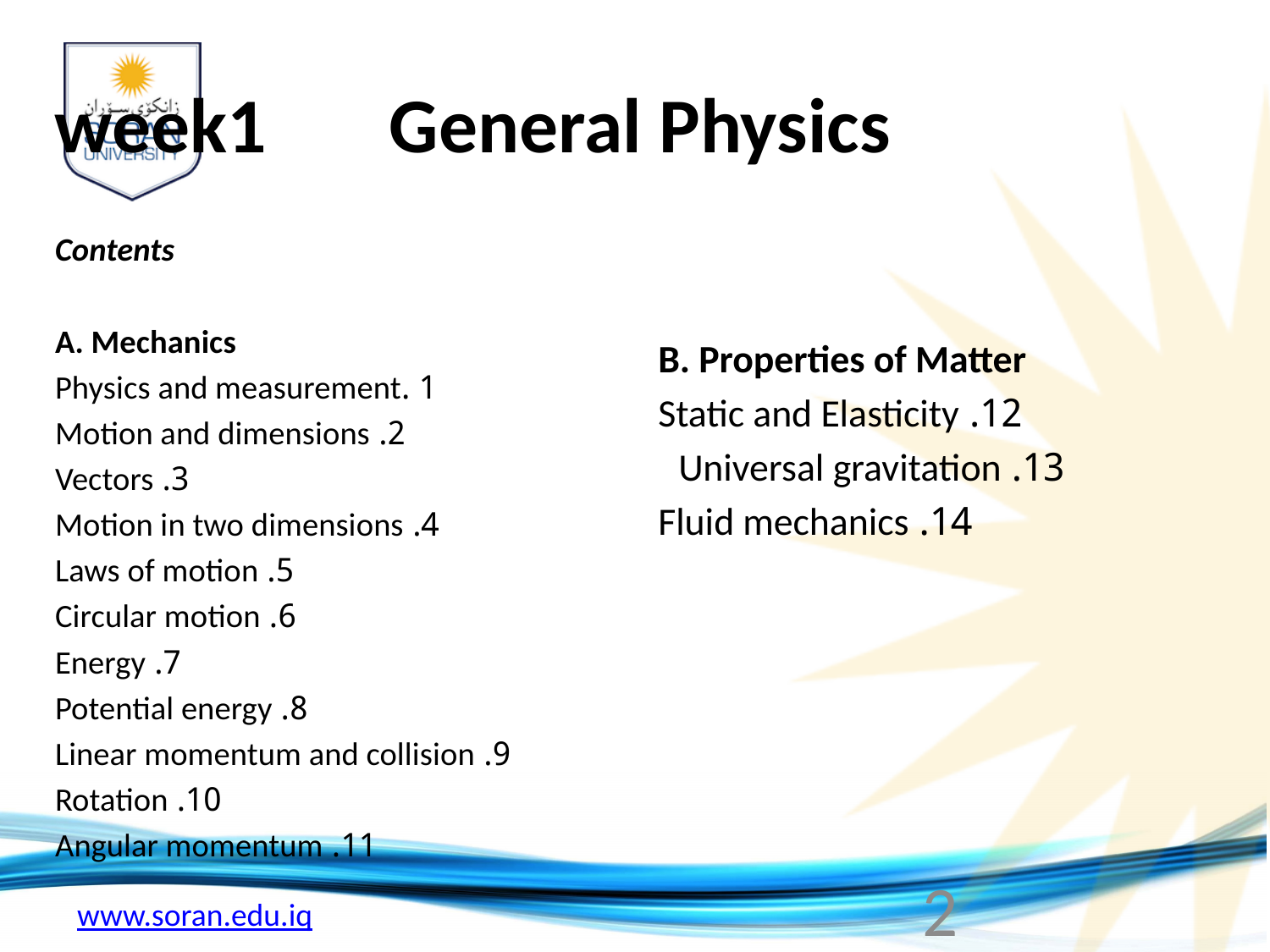

#
week1       General Physics
Contents

A. Mechanics
1 .Physics and measurement
2. Motion and dimensions
3. Vectors
4. Motion in two dimensions
5. Laws of motion
6. Circular motion
7. Energy
8. Potential energy
9. Linear momentum and collision
10. Rotation
11. Angular momentum

B. Properties of Matter
12. Static and Elasticity
13. Universal gravitation
14. Fluid mechanics

2